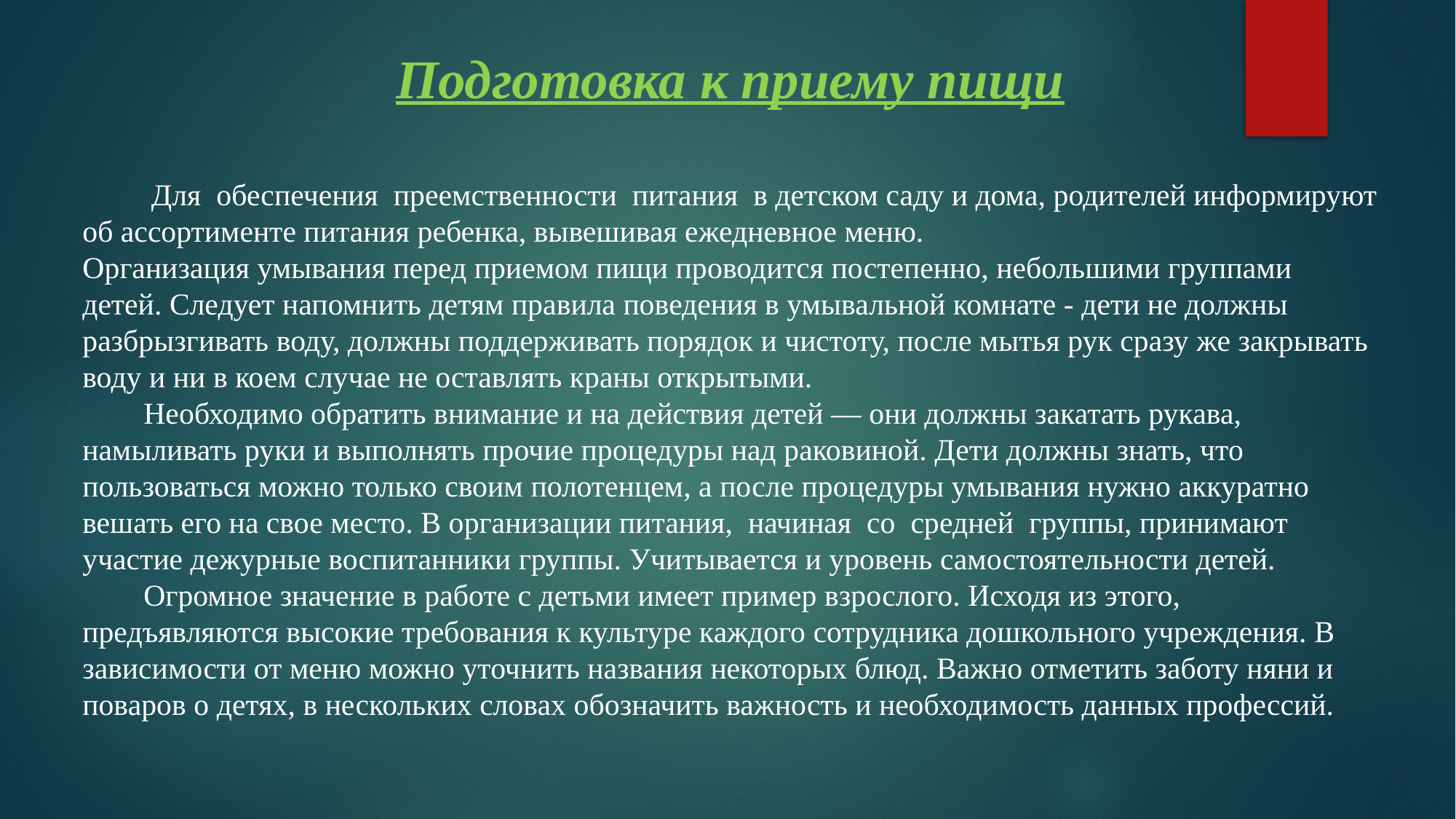

Подготовка к приему пищи

         Для  обеспечения  преемственности  питания  в детском саду и дома, родителей информируют об ассортименте питания ребенка, вывешивая ежедневное меню.
Организация умывания перед приемом пищи проводится постепенно, небольшими группами детей. Следует напомнить детям правила поведения в умывальной комнате - дети не должны разбрызгивать воду, должны поддерживать порядок и чистоту, после мытья рук сразу же закрывать воду и ни в коем случае не оставлять краны открытыми.
        Необходимо обратить внимание и на действия детей — они должны закатать рукава, намыливать руки и выполнять прочие процедуры над раковиной. Дети должны знать, что пользоваться можно только своим полотенцем, а после процедуры умывания нужно аккуратно вешать его на свое место. В организации питания,  начиная  со  средней  группы, принимают участие дежурные воспитанники группы. Учитывается и уровень самостоятельности детей.
        Огромное значение в работе с детьми имеет пример взрослого. Исходя из этого, предъявляются высокие требования к культуре каждого сотрудника дошкольного учреждения. В зависимости от меню можно уточнить названия некоторых блюд. Важно отметить заботу няни и поваров о детях, в нескольких словах обозначить важность и необходимость данных профессий.